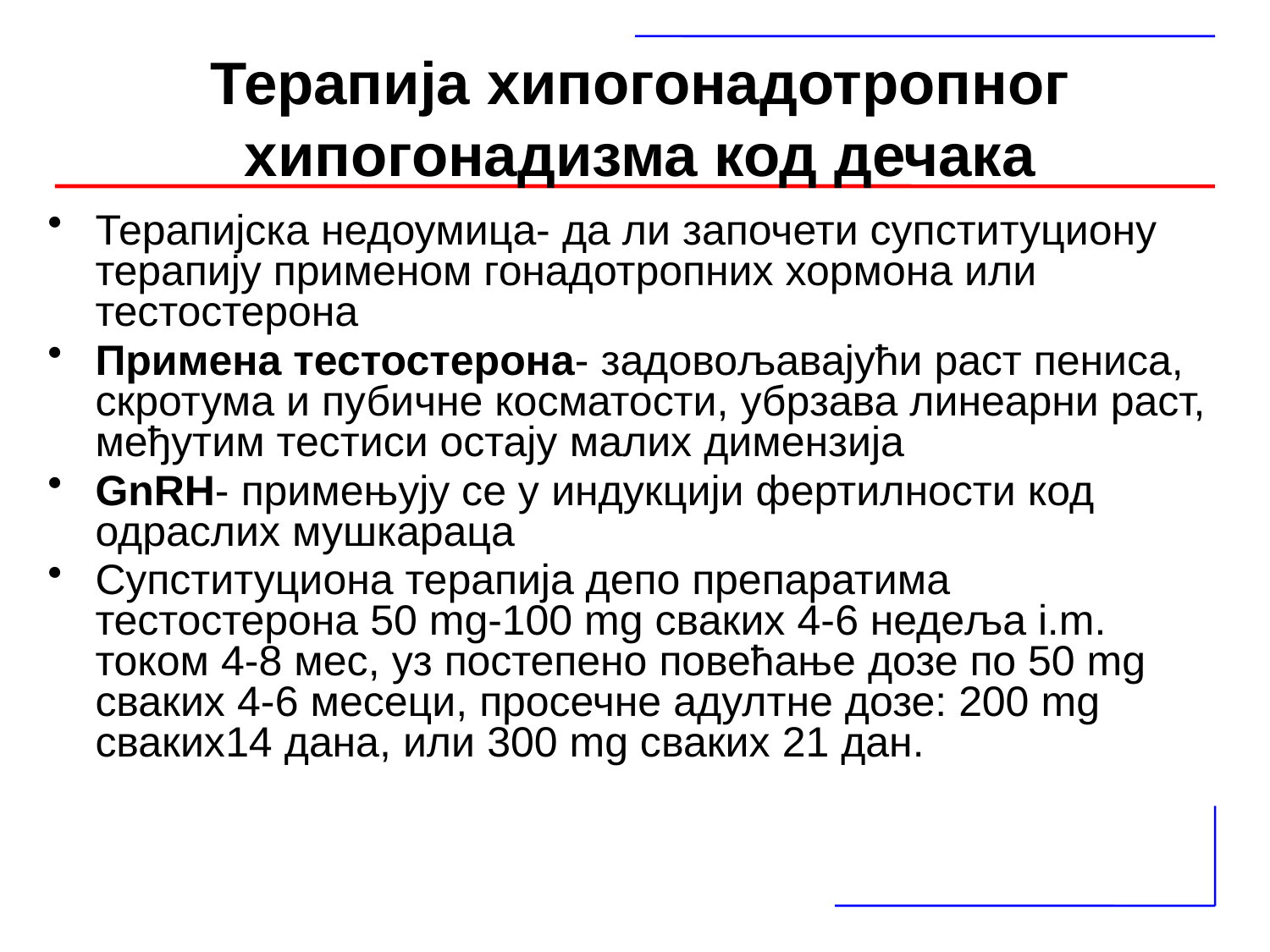

# Терапија хипогонадотропног хипогонадизма код дечака
Терапијска недоумица- да ли започети супституциону терапију применом гонадотропних хормона или тестостерона
Примена тестостерона- задовољавајући раст пениса, скротума и пубичне косматости, убрзава линеарни раст, међутим тестиси остају малих димензија
GnRH- примењују се у индукцији фертилности код одраслих мушкараца
Супституциона терапија депо препаратима тестостерона 50 mg-100 mg сваких 4-6 недeља i.m. током 4-8 мес, уз постепено повећање дозе по 50 mg сваких 4-6 месeци, просечне адултне дозе: 200 mg сваких14 дана, или 300 mg сваких 21 дан.